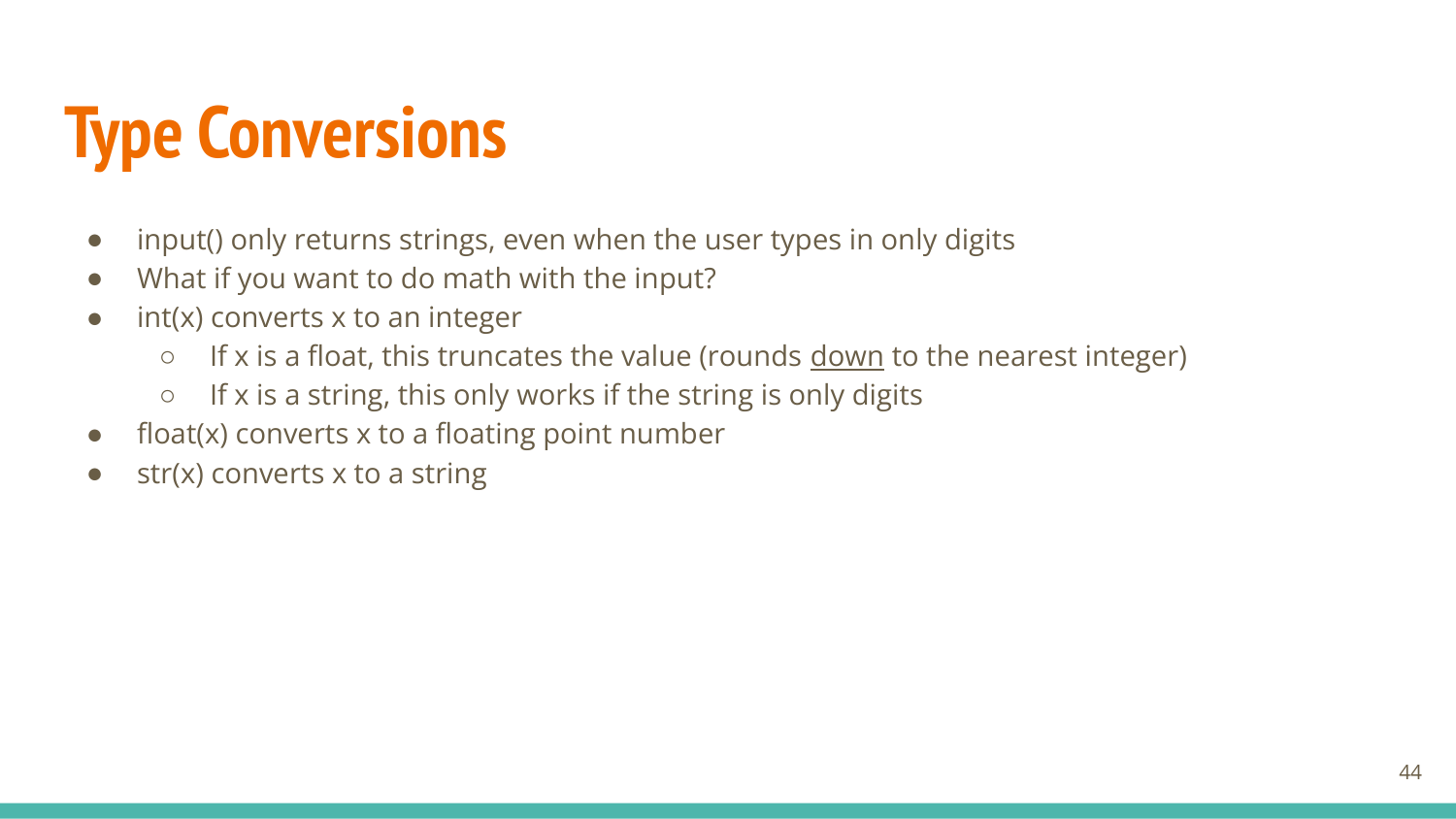

# Type Conversions
input() only returns strings, even when the user types in only digits
What if you want to do math with the input?
int(x) converts x to an integer
If x is a float, this truncates the value (rounds down to the nearest integer)
If x is a string, this only works if the string is only digits
float(x) converts x to a floating point number
str(x) converts x to a string
44